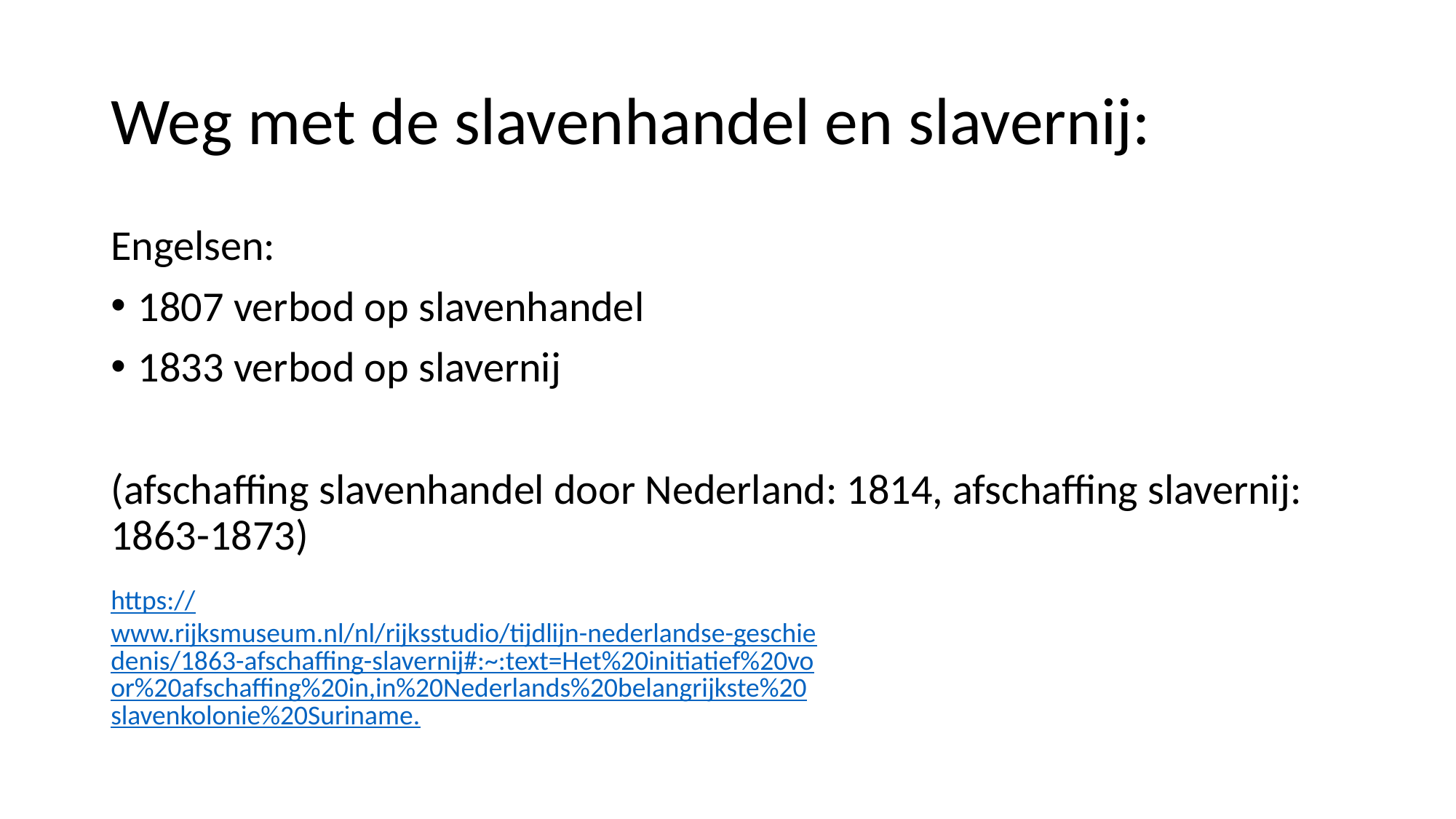

# Weg met de slavenhandel en slavernij:
Engelsen:
1807 verbod op slavenhandel
1833 verbod op slavernij

(afschaffing slavenhandel door Nederland: 1814, afschaffing slavernij: 1863-1873)
https://www.rijksmuseum.nl/nl/rijksstudio/tijdlijn-nederlandse-geschiedenis/1863-afschaffing-slavernij#:~:text=Het%20initiatief%20voor%20afschaffing%20in,in%20Nederlands%20belangrijkste%20slavenkolonie%20Suriname.